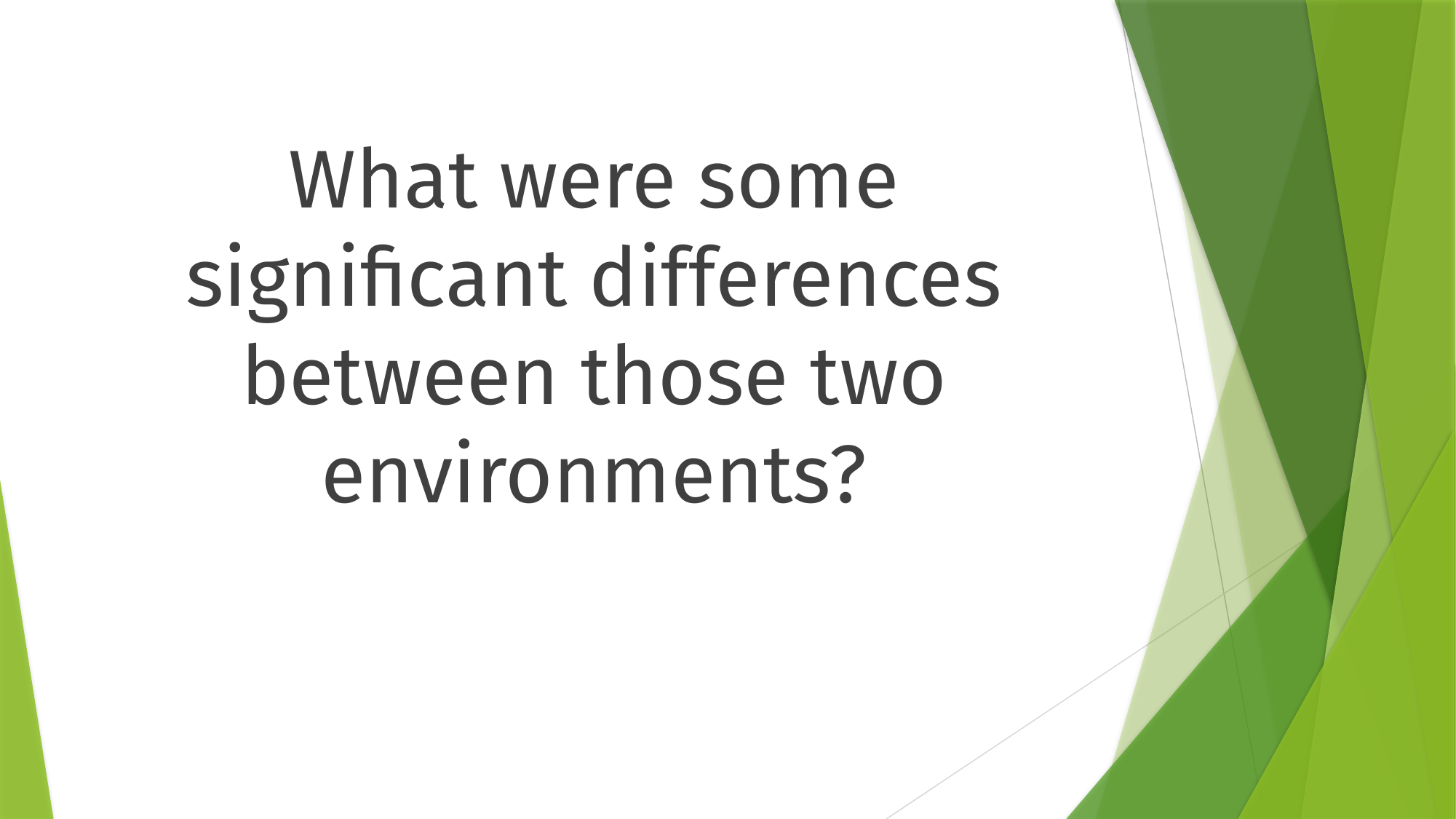

What were some significant differences between those two environments?